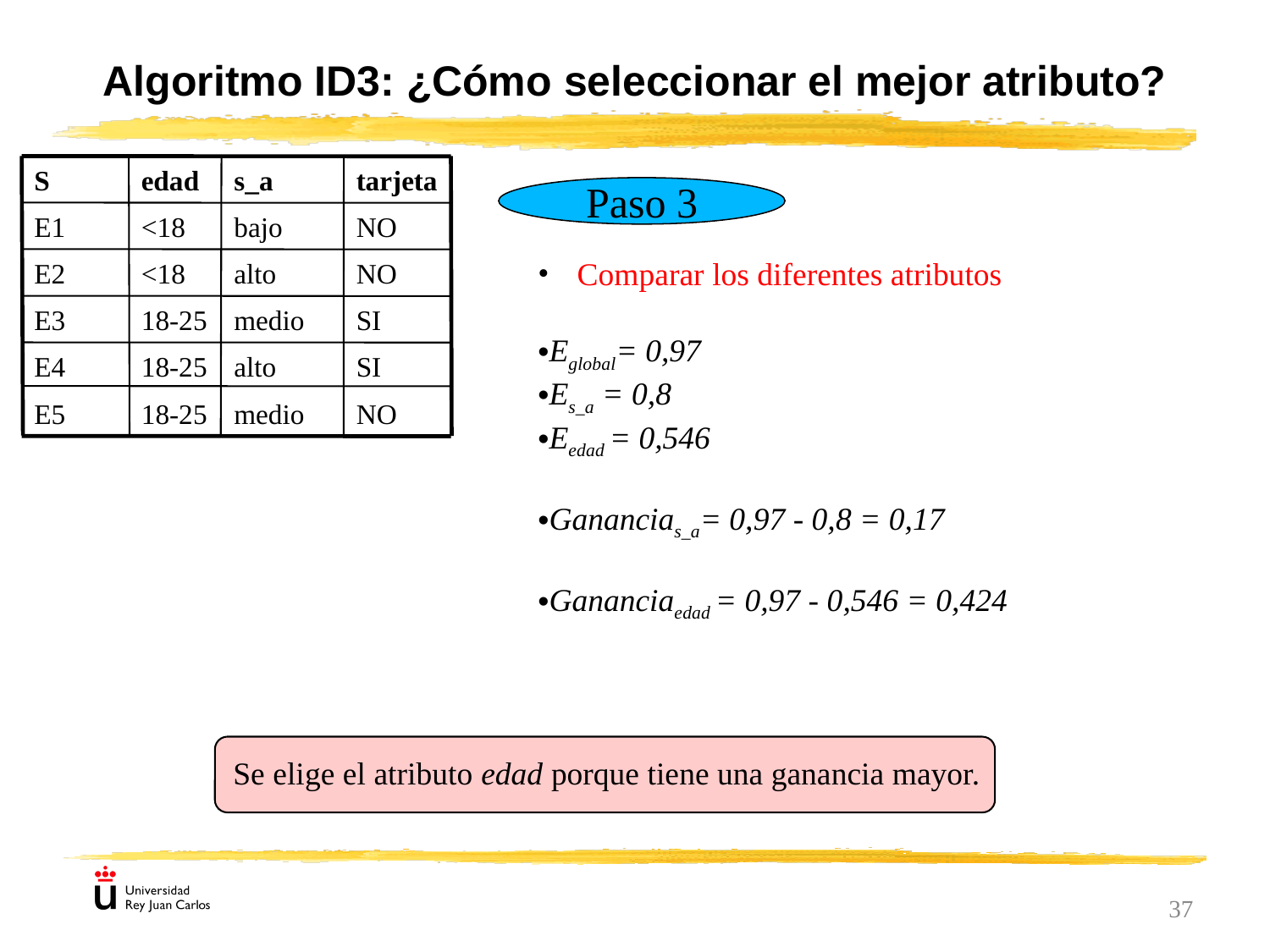

Algoritmo ID3: ¿Cómo seleccionar el mejor atributo?
S

edad

s_a

tarjeta

E1

<18
bajo
NO
E2

<18
alto
NO
E3

18-25
medio
SI
E4

18-25
alto
SI

E5
18-25
medio
NO
Paso 3
Comparar los diferentes atributos

Eglobal= 0,97
Es_a = 0,8
Eedad = 0,546

Ganancias_a= 0,97 - 0,8 = 0,17

Gananciaedad = 0,97 - 0,546 = 0,424

Se elige el atributo edad porque tiene una ganancia mayor.

37
37